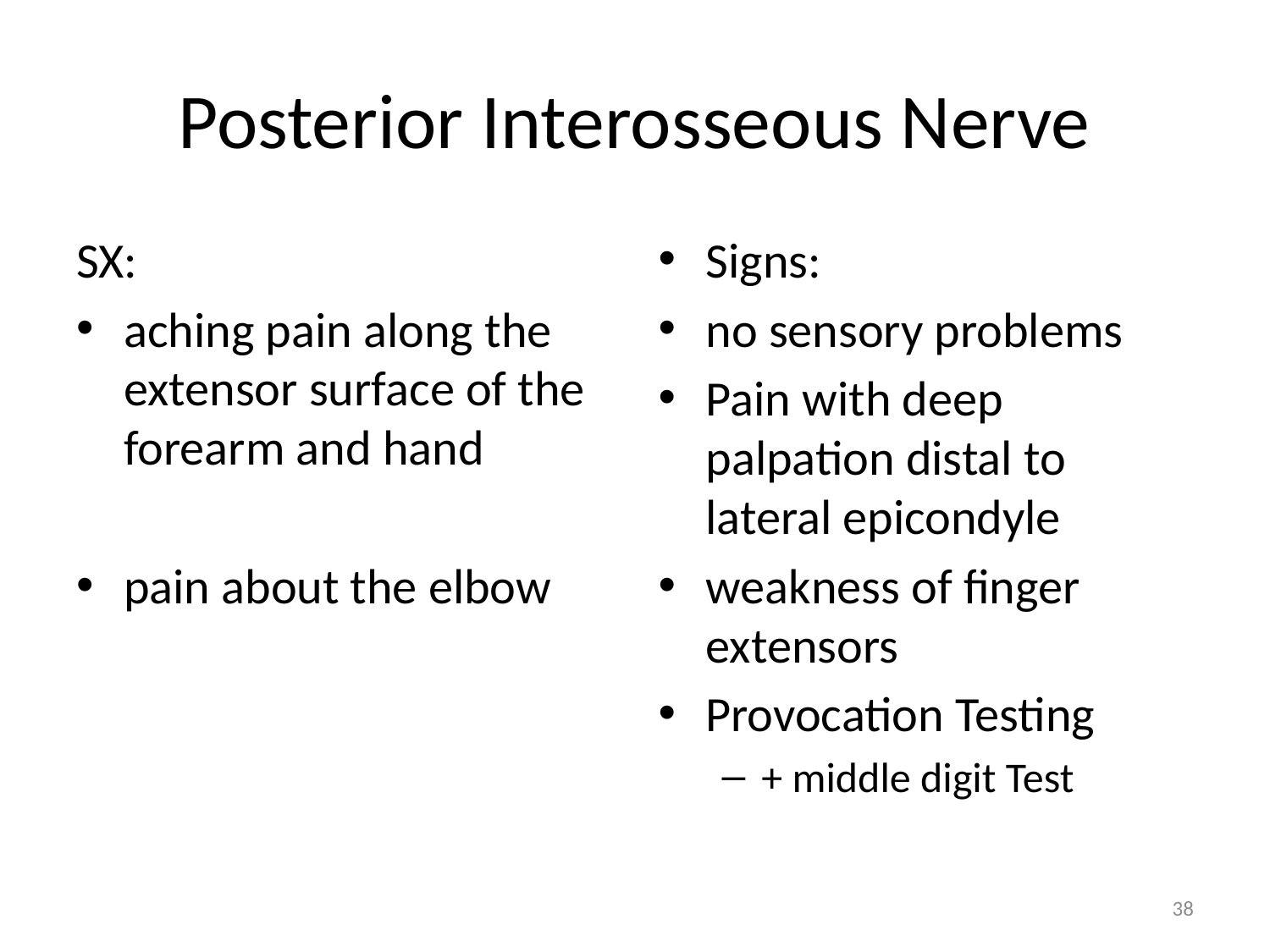

# Posterior Interosseous Nerve
SX:
aching pain along the extensor surface of the forearm and hand

pain about the elbow
Signs:
no sensory problems
Pain with deep palpation distal to lateral epicondyle
weakness of finger extensors
Provocation Testing
+ middle digit Test

38